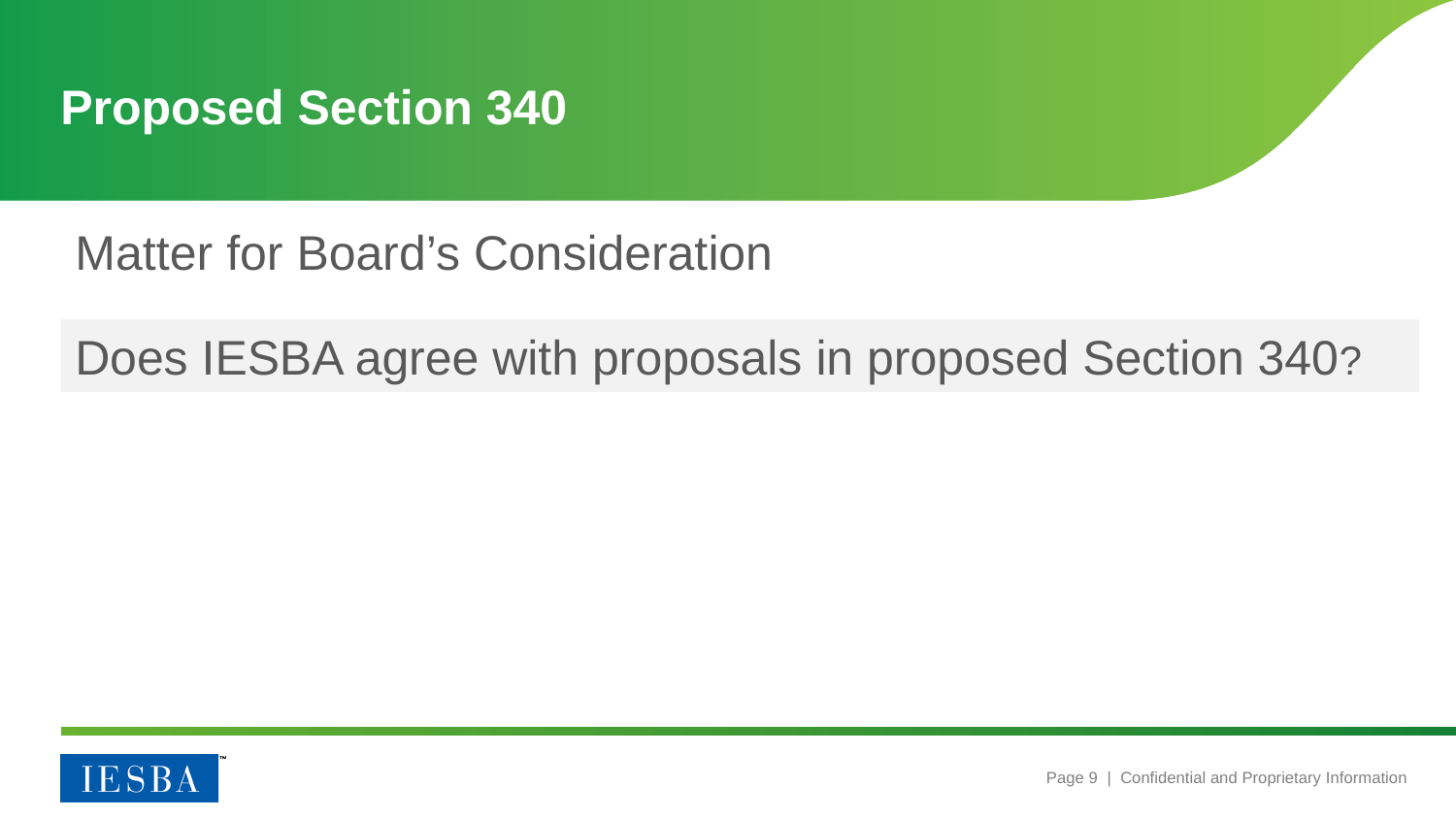

# Proposed Section 340
Matter for Board’s Consideration

Does IESBA agree with proposals in proposed Section 340?